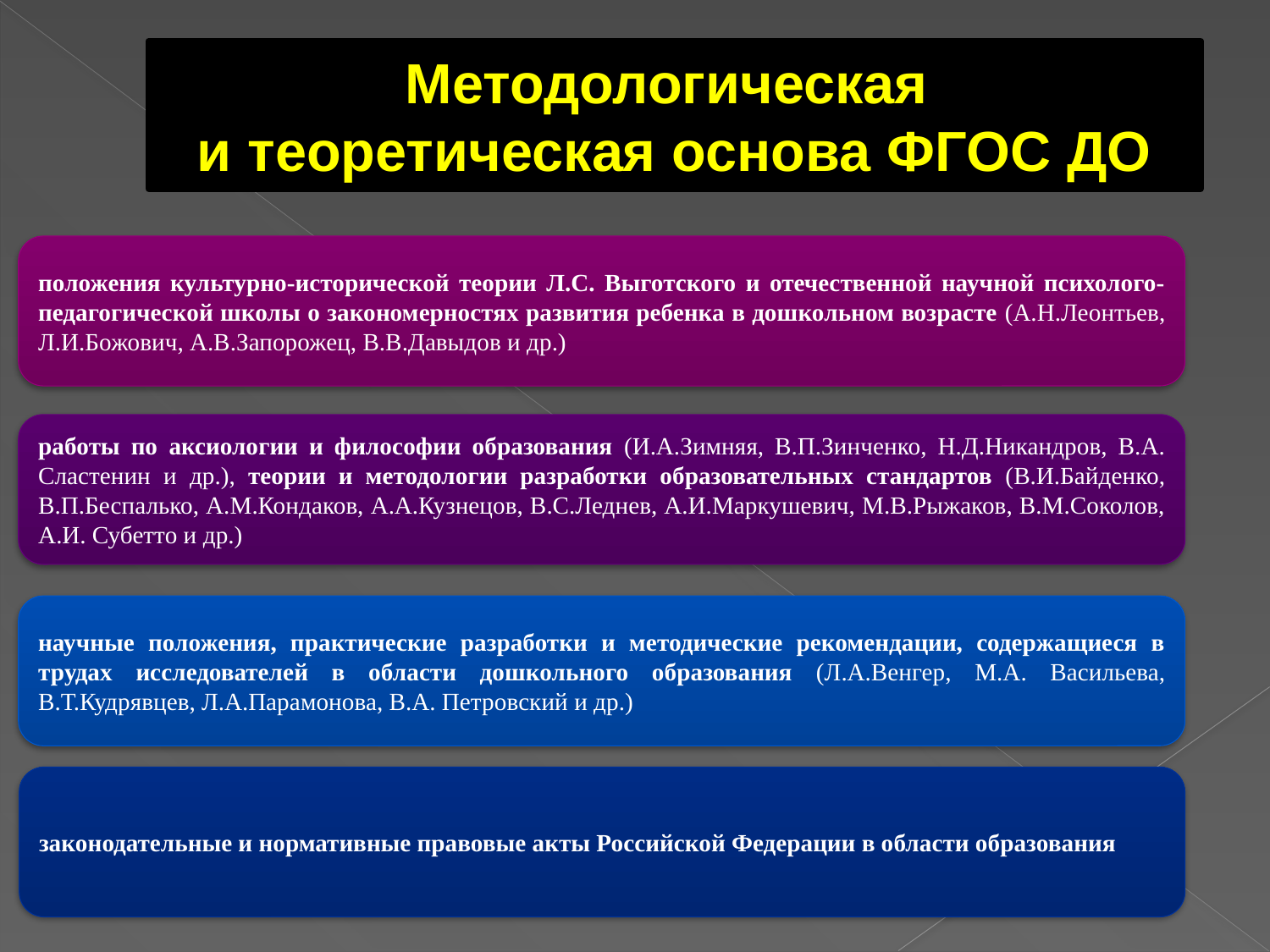

Методологическая
и теоретическая основа ФГОС ДО
положения культурно-исторической теории Л.С. Выготского и отечественной научной психолого-педагогической школы о закономерностях развития ребенка в дошкольном возрасте (А.Н.Леонтьев, Л.И.Божович, А.В.Запорожец, В.В.Давыдов и др.)
работы по аксиологии и философии образования (И.А.Зимняя, В.П.Зинченко, Н.Д.Никандров, В.А. Сластенин и др.), теории и методологии разработки образовательных стандартов (В.И.Байденко, В.П.Беспалько, А.М.Кондаков, А.А.Кузнецов, B.C.Леднев, А.И.Маркушевич, М.В.Рыжаков, В.М.Соколов, А.И. Субетто и др.)
научные положения, практические разработки и методические рекомендации, содержащиеся в трудах исследователей в области дошкольного образования (Л.А.Венгер, М.А. Васильева, В.Т.Кудрявцев, Л.А.Парамонова, В.А. Петровский и др.)
законодательные и нормативные правовые акты Российской Федерации в области образования